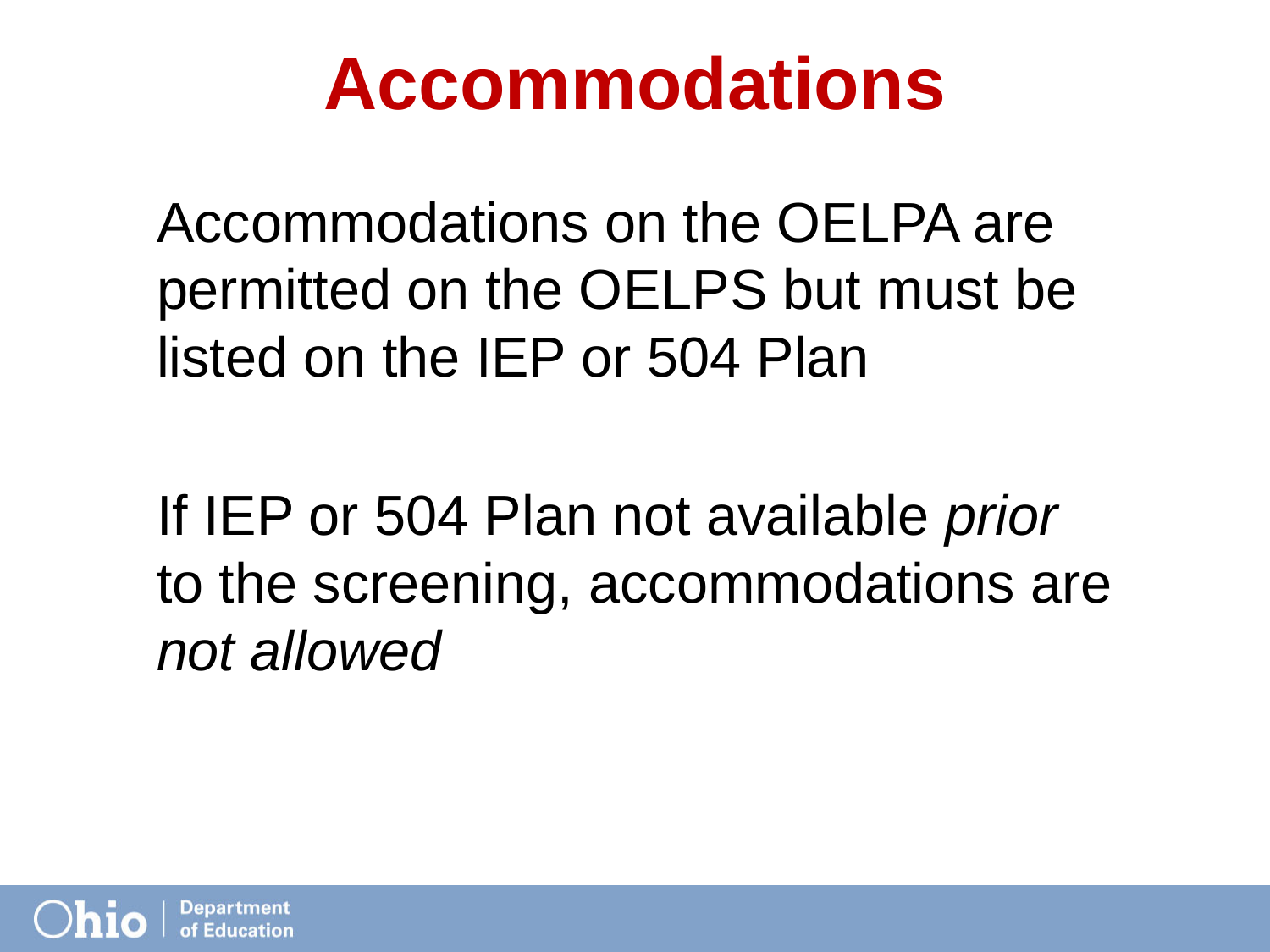

# Accommodations
Accommodations on the OELPA are permitted on the OELPS but must be listed on the IEP or 504 Plan

If IEP or 504 Plan not available prior to the screening, accommodations are not allowed